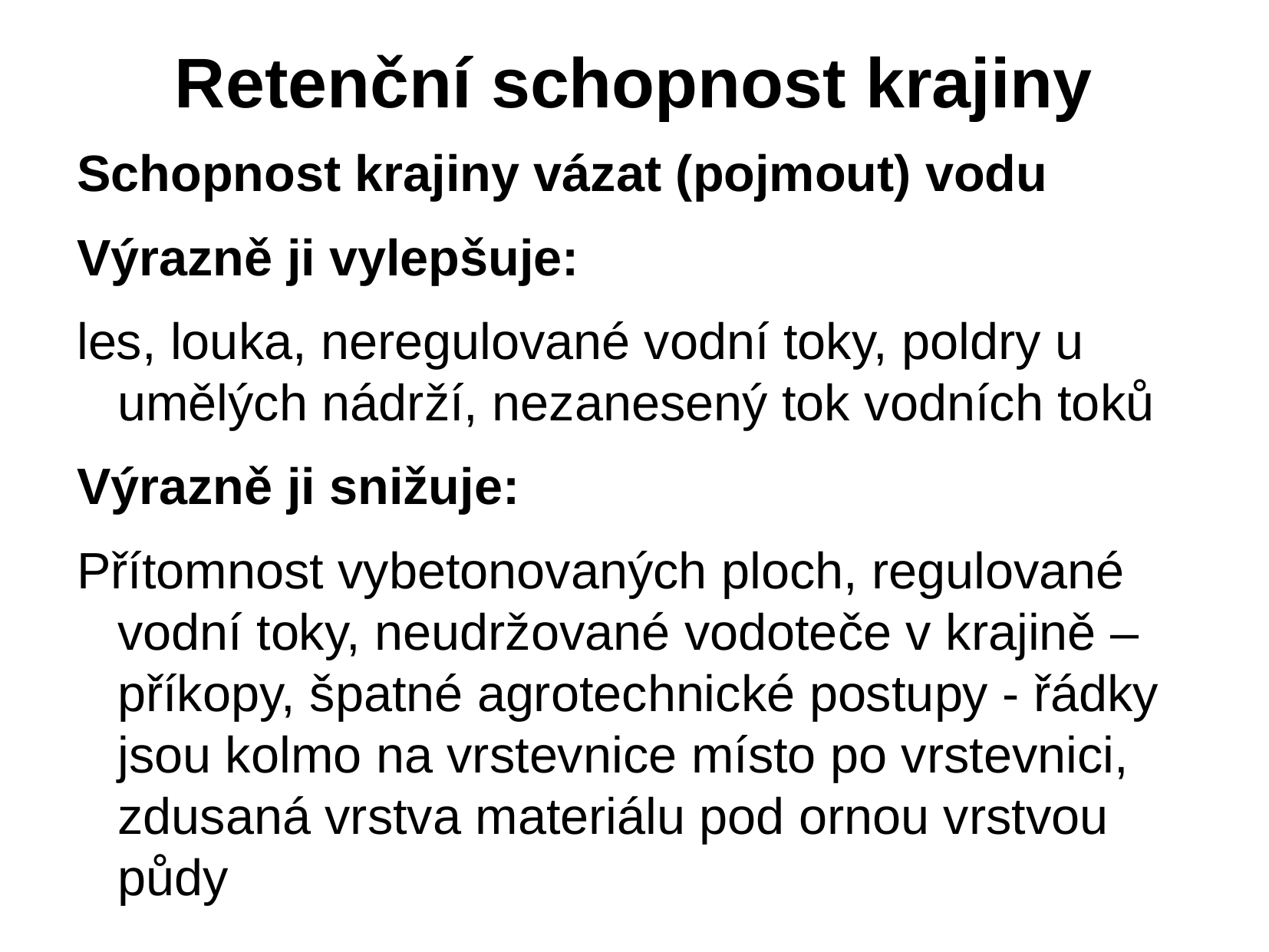

# Retenční schopnost krajiny
Schopnost krajiny vázat (pojmout) vodu
Výrazně ji vylepšuje:
les, louka, neregulované vodní toky, poldry u umělých nádrží, nezanesený tok vodních toků
Výrazně ji snižuje:
Přítomnost vybetonovaných ploch, regulované vodní toky, neudržované vodoteče v krajině – příkopy, špatné agrotechnické postupy - řádky jsou kolmo na vrstevnice místo po vrstevnici, zdusaná vrstva materiálu pod ornou vrstvou půdy